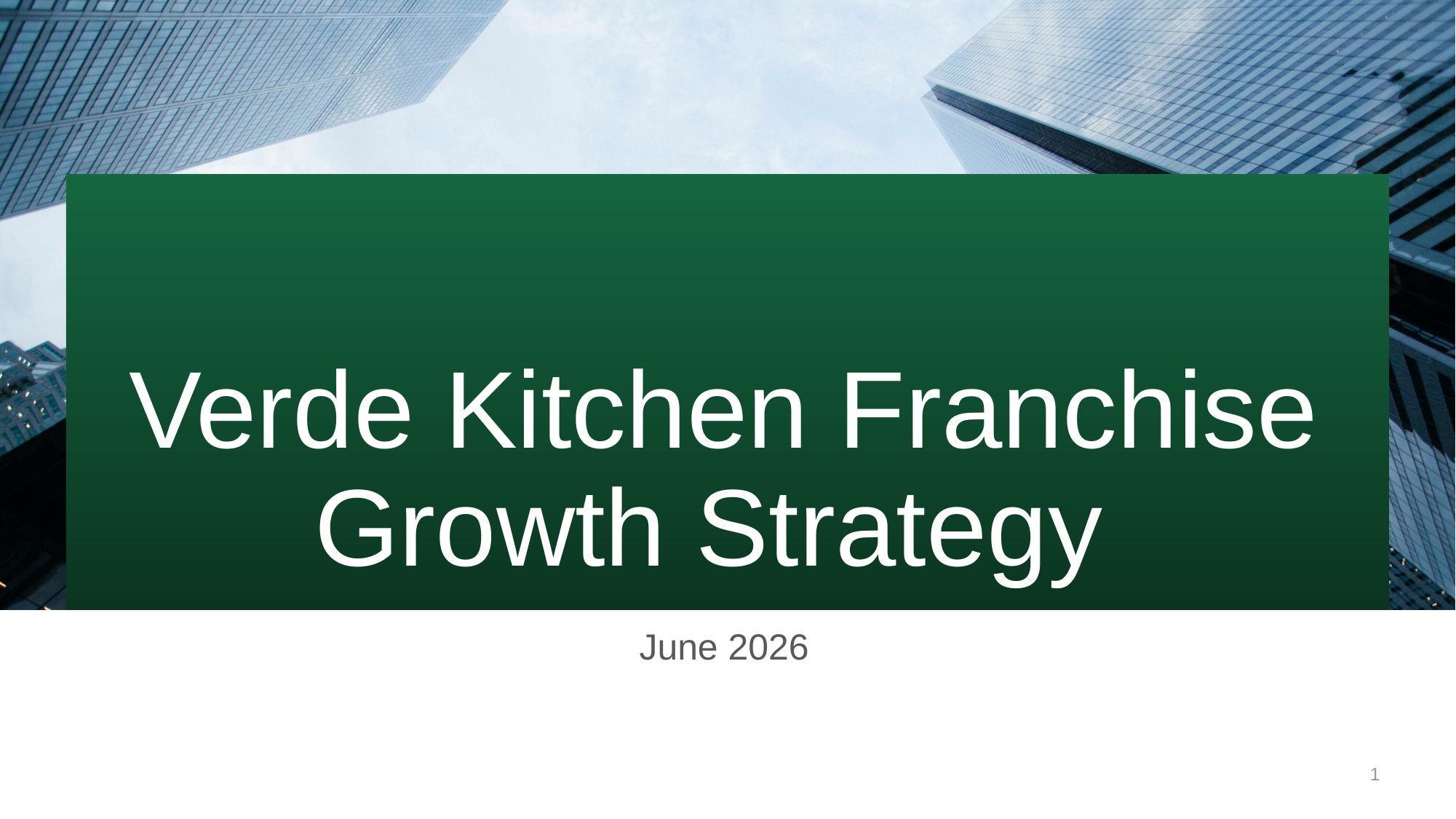

# Verde Kitchen Franchise Growth Strategy
June 2026
1